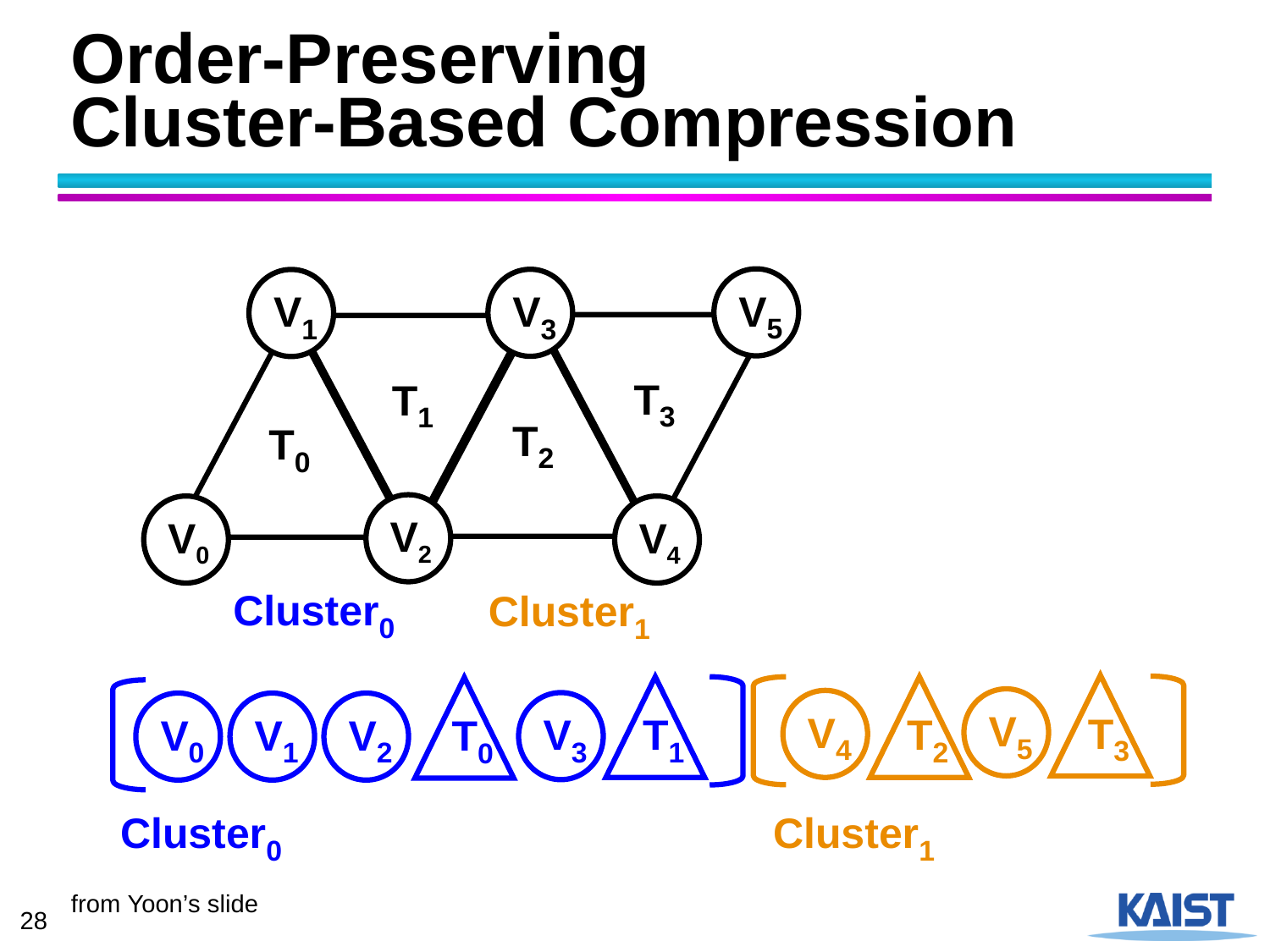

# Order-Preserving Cluster-Based Compression

V5
V3
V1

T3
T1
T2
T0

V2
V0
V4
Cluster0
Cluster1

V5
T3

V3
T1

V4
T2
Cluster1

V0
V1
V2
T0
Cluster0
from Yoon’s slide